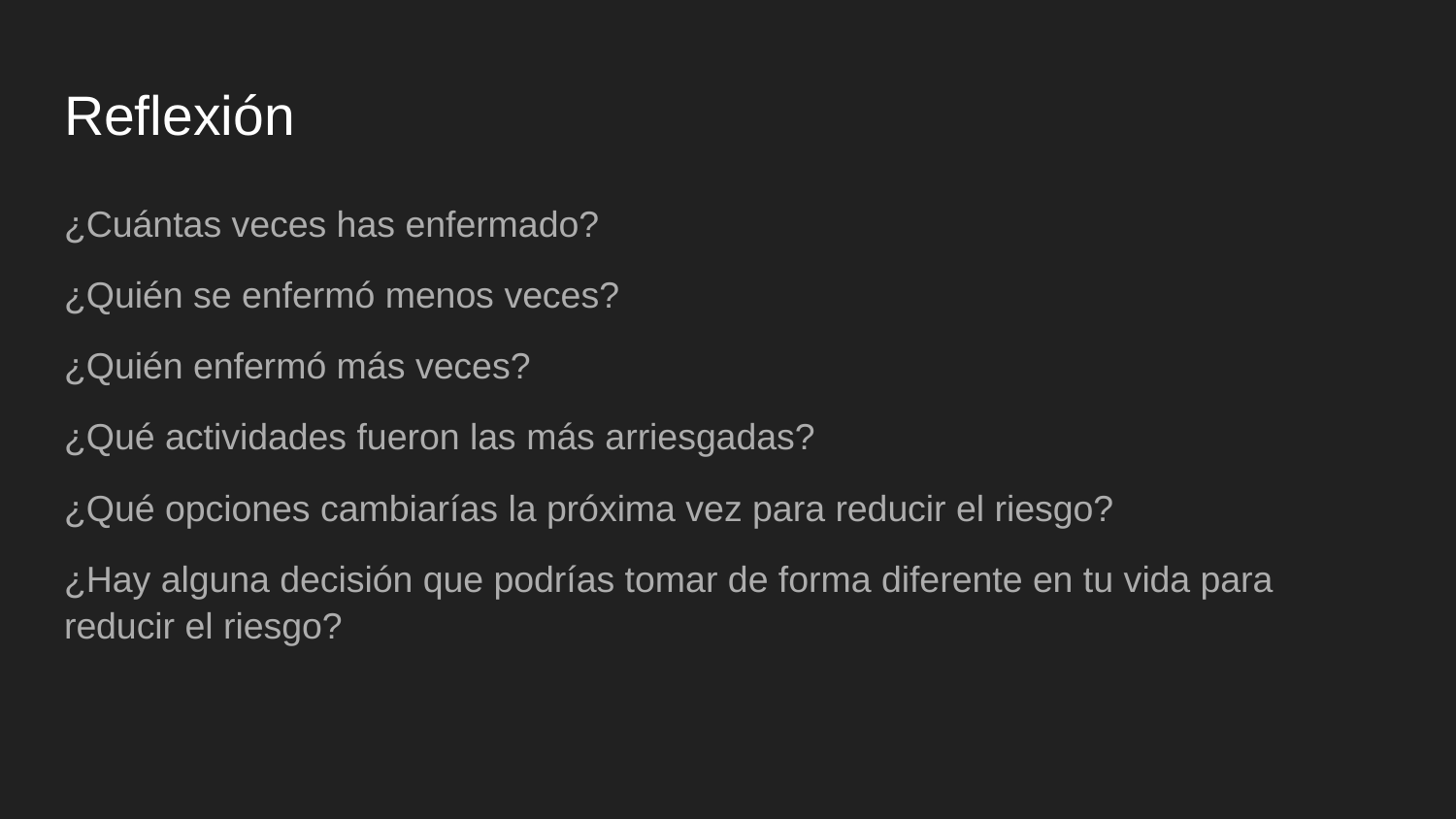

# Reflexión
¿Cuántas veces has enfermado?
¿Quién se enfermó menos veces?
¿Quién enfermó más veces?
¿Qué actividades fueron las más arriesgadas?
¿Qué opciones cambiarías la próxima vez para reducir el riesgo?
¿Hay alguna decisión que podrías tomar de forma diferente en tu vida para reducir el riesgo?